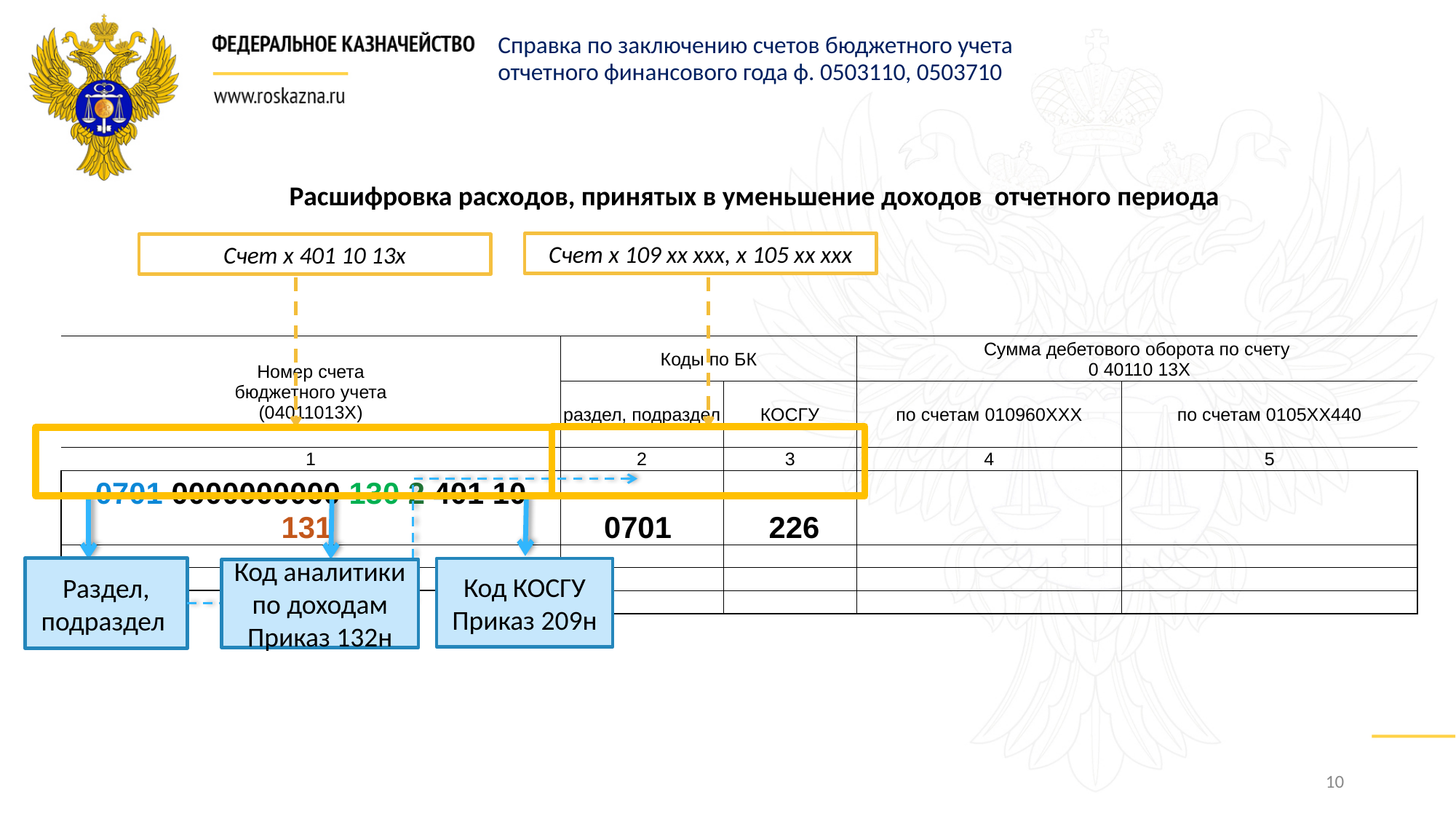

# Справка по заключению счетов бюджетного учета отчетного финансового года ф. 0503110, 0503710
Расшифровка расходов, принятых в уменьшение доходов  отчетного периода
Счет х 109 хх ххх, х 105 хх ххх
Счет х 401 10 13х
| Номер счета бюджетного учета (04011013Х) |  |  |  |  |  |  |  |  |  |  |  |  |  |  |  |  | Коды по БК |  | Сумма дебетового оборота по счету 0 40110 13Х |  |
| --- | --- | --- | --- | --- | --- | --- | --- | --- | --- | --- | --- | --- | --- | --- | --- | --- | --- | --- | --- | --- |
|  |  |  |  |  |  |  |  |  |  |  |  |  |  |  |  |  | раздел, подраздел | КОСГУ | по счетам 010960ХХХ | по счетам 0105ХХ440 |
| 1 |  |  |  |  |  |  |  |  |  |  |  |  |  |  |  |  | 2 | 3 | 4 | 5 |
| 0701 0000000000 130 2 401 10 131 |  |  |  |  |  |  |  |  |  |  |  |  |  |  |  |  | 0701 | 226 |  |  |
|  |  |  |  |  |  |  |  |  |  |  |  |  |  |  |  |  |  |  |  |  |
|  |  |  |  |  |  |  |  |  |  |  |  |  |  |  |  |  |  |  |  |  |
|  |  |  |  |  |  |  |  |  |  |  |  |  |  |  |  | Итого |  |  |  |  |

Раздел, подраздел
Код КОСГУ Приказ 209н
Код аналитики по доходам Приказ 132н
10